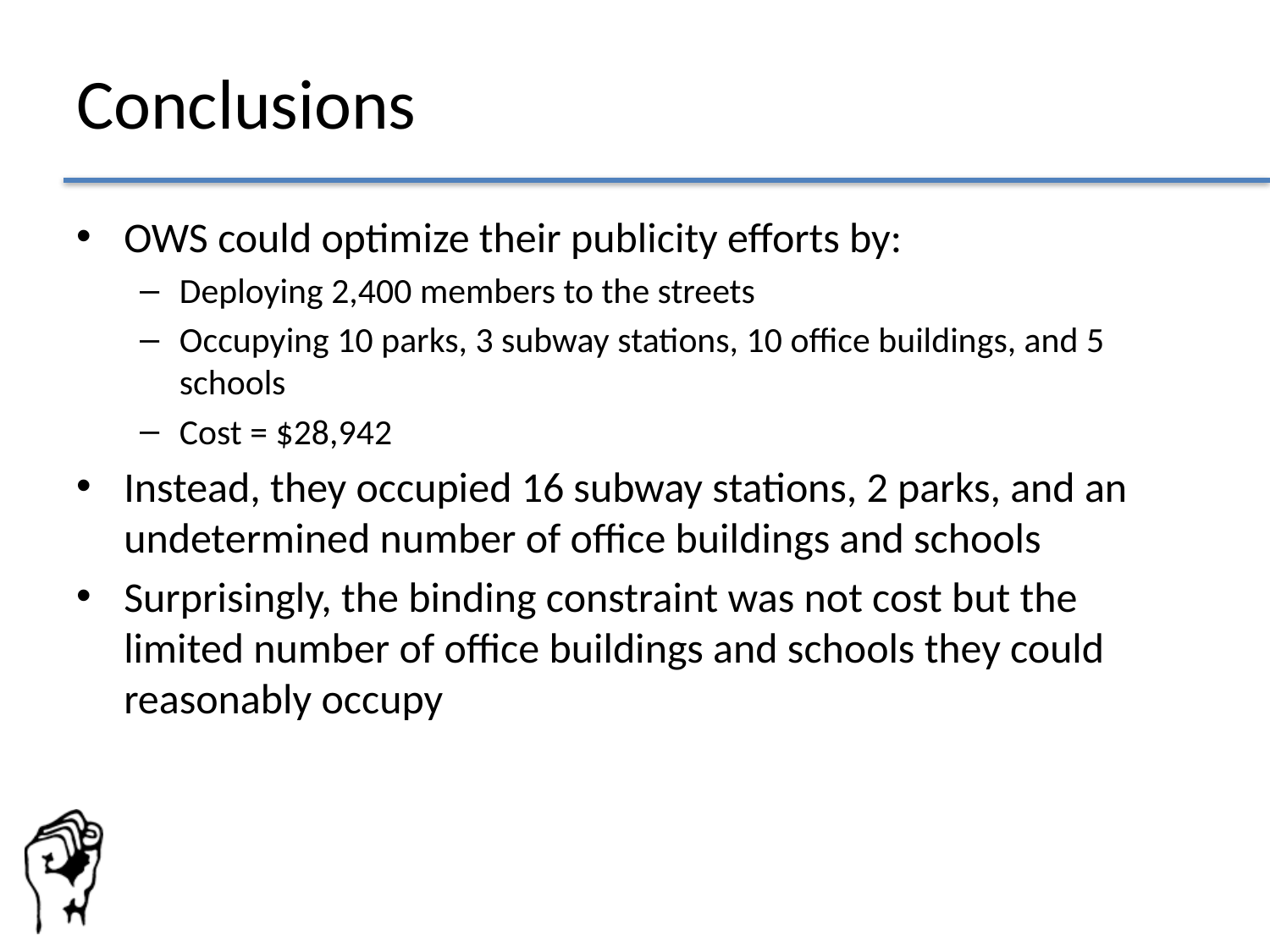

# Conclusions
OWS could optimize their publicity efforts by:
Deploying 2,400 members to the streets
Occupying 10 parks, 3 subway stations, 10 office buildings, and 5 schools
Cost = $28,942
Instead, they occupied 16 subway stations, 2 parks, and an undetermined number of office buildings and schools
Surprisingly, the binding constraint was not cost but the limited number of office buildings and schools they could reasonably occupy